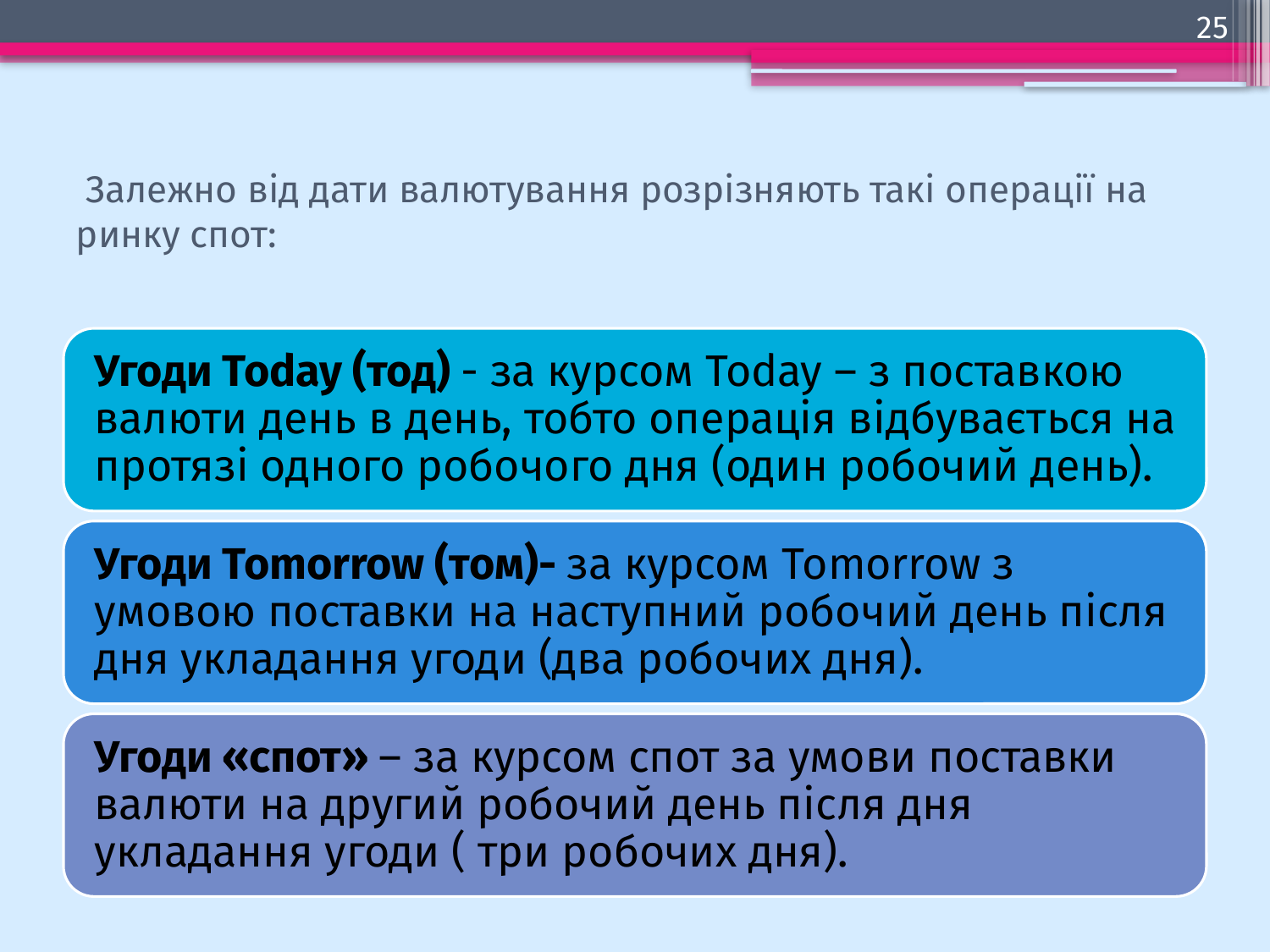

25
# Залежно від дати валютування розрізняють такі операції на ринку спот:
Угоди Today (тод) - за курсом Today – з поставкою валюти день в день, тобто операція відбувається на протязі одного робочого дня (один робочий день).
Угоди Tomorrow (том)- за курсом Tomorrow з умовою поставки на наступний робочий день після дня укладання угоди (два робочих дня).
Угоди «спот» – за курсом спот за умови поставки валюти на другий робочий день після дня укладання угоди ( три робочих дня).